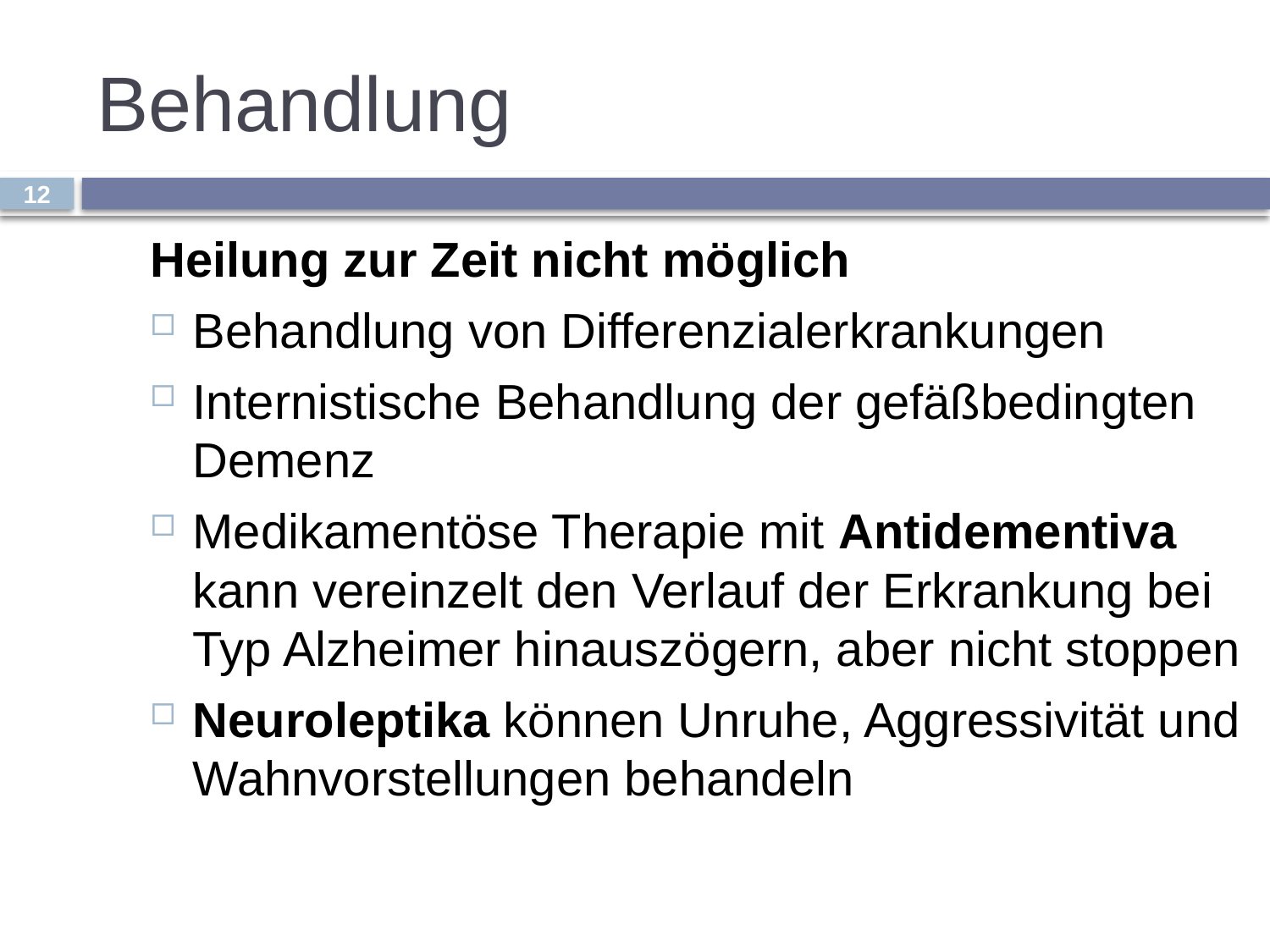

# Behandlung
12
Heilung zur Zeit nicht möglich
Behandlung von Differenzialerkrankungen
Internistische Behandlung der gefäßbedingten Demenz
Medikamentöse Therapie mit Antidementiva kann vereinzelt den Verlauf der Erkrankung bei Typ Alzheimer hinauszögern, aber nicht stoppen
Neuroleptika können Unruhe, Aggressivität und Wahnvorstellungen behandeln